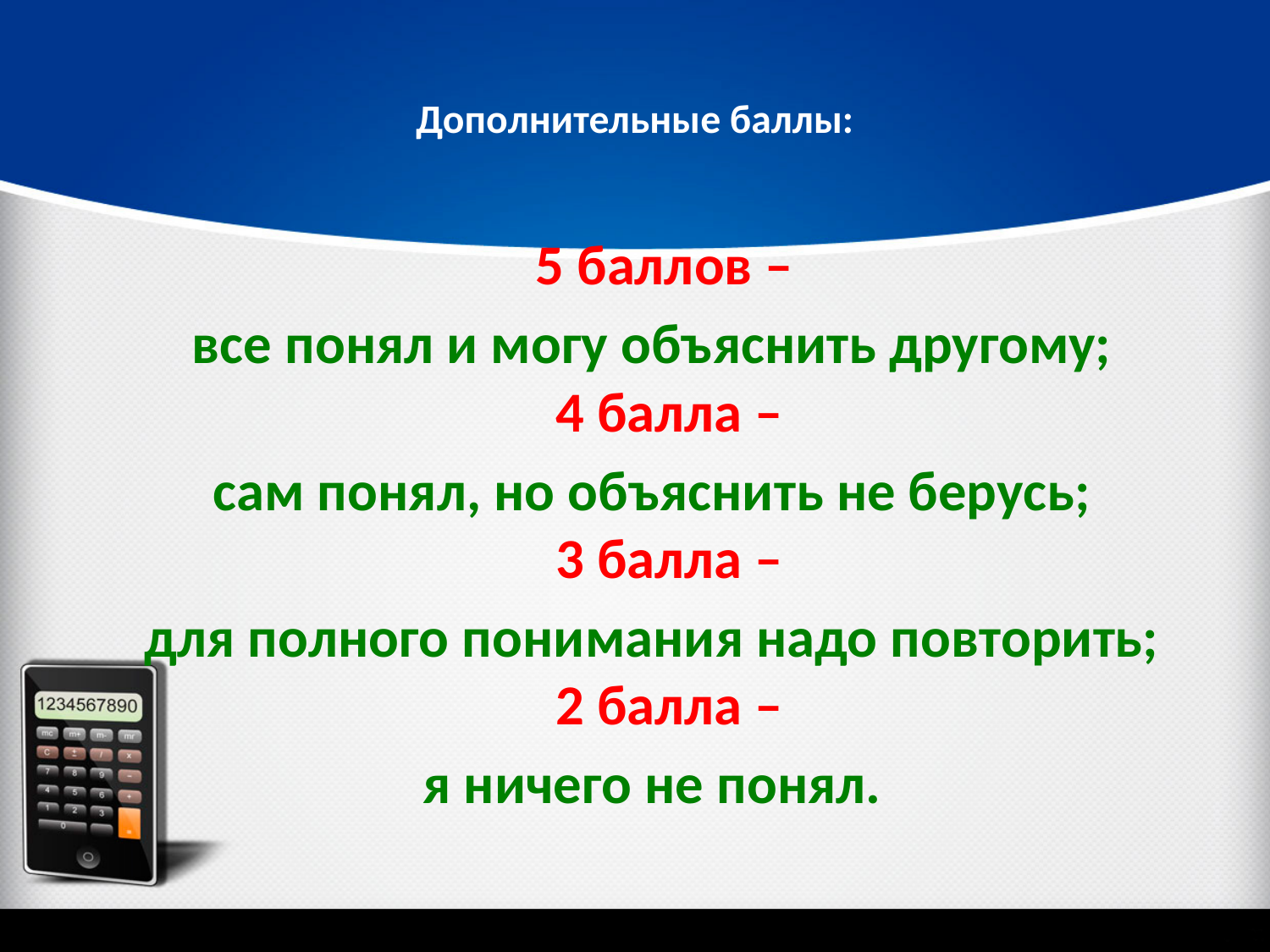

# Дополнительные баллы:
   5 баллов –
 все понял и могу объяснить другому;
4 балла –
 сам понял, но объяснить не берусь;
3 балла –
 для полного понимания надо повторить;
2 балла –
 я ничего не понял.